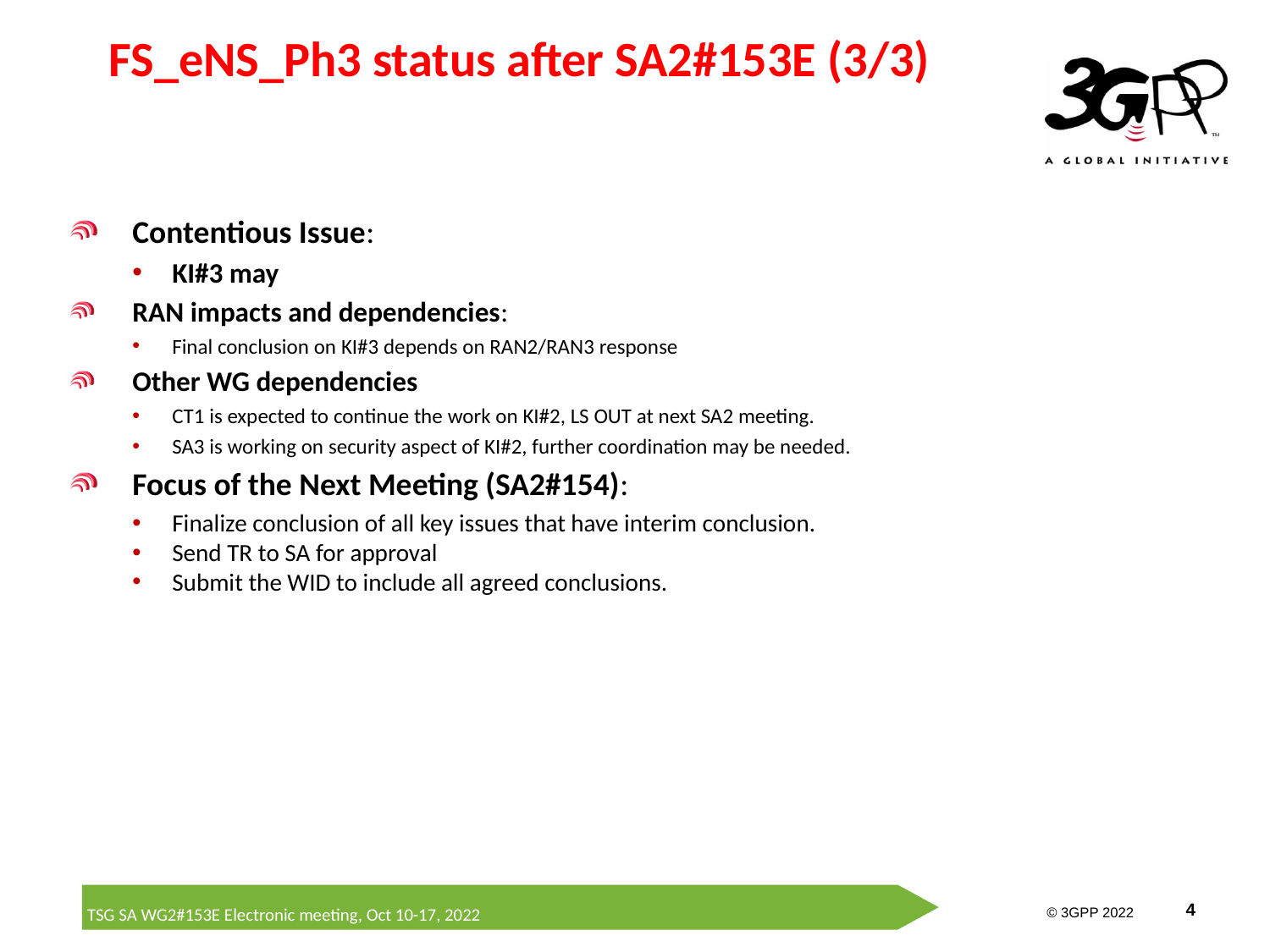

# FS_eNS_Ph3 status after SA2#153E (3/3)
Contentious Issue:
KI#3 may
RAN impacts and dependencies:
Final conclusion on KI#3 depends on RAN2/RAN3 response
Other WG dependencies
CT1 is expected to continue the work on KI#2, LS OUT at next SA2 meeting.
SA3 is working on security aspect of KI#2, further coordination may be needed.
Focus of the Next Meeting (SA2#154):
Finalize conclusion of all key issues that have interim conclusion.
Send TR to SA for approval
Submit the WID to include all agreed conclusions.